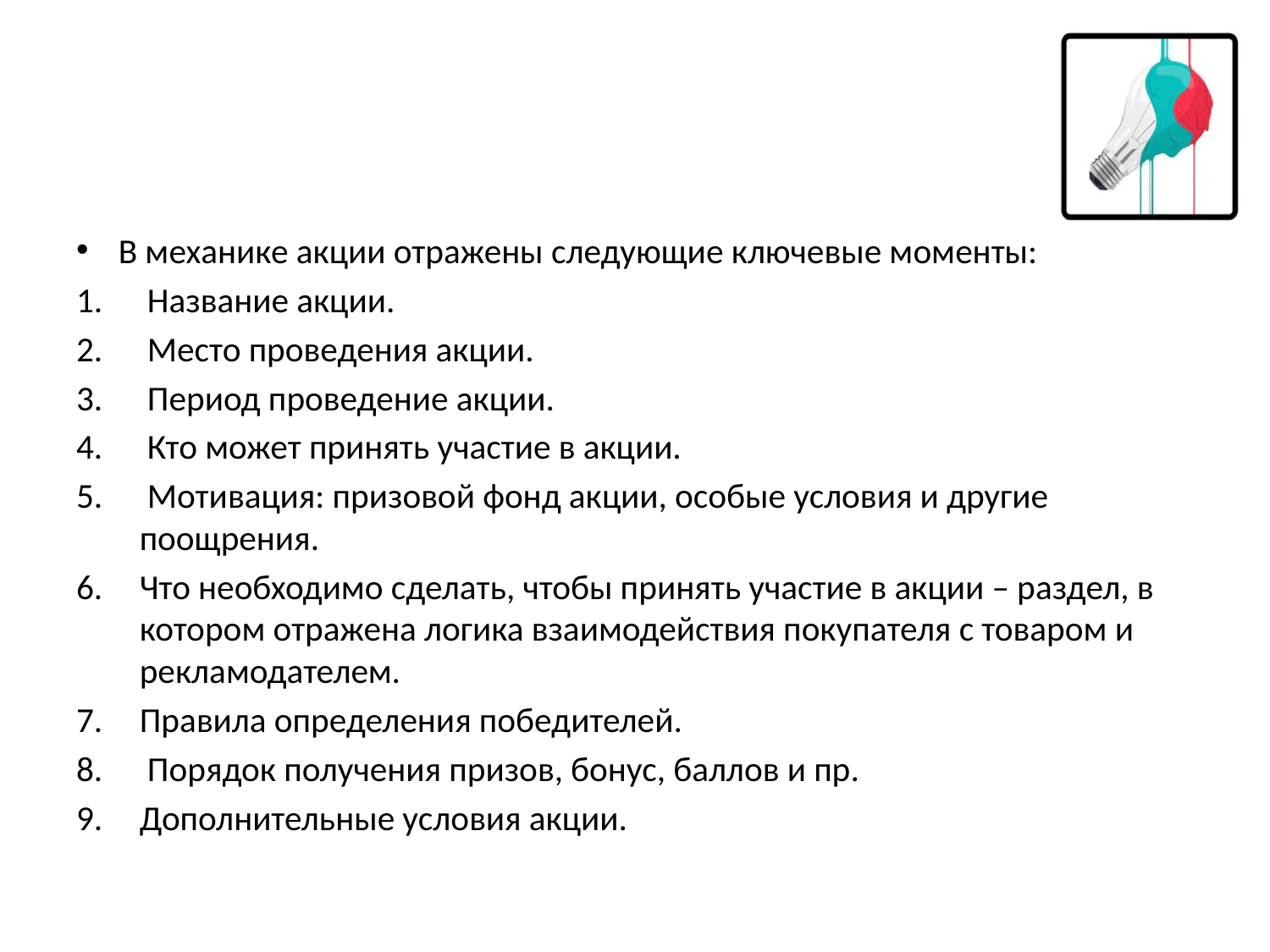

В механике акции отражены следующие ключевые моменты:
 Название акции.
 Место проведения акции.
 Период проведение акции.
 Кто может принять участие в акции.
 Мотивация: призовой фонд акции, особые условия и другие поощрения.
Что необходимо сделать, чтобы принять участие в акции – раздел, в котором отражена логика взаимодействия покупателя с товаром и рекламодателем.
Правила определения победителей.
 Порядок получения призов, бонус, баллов и пр.
Дополнительные условия акции.